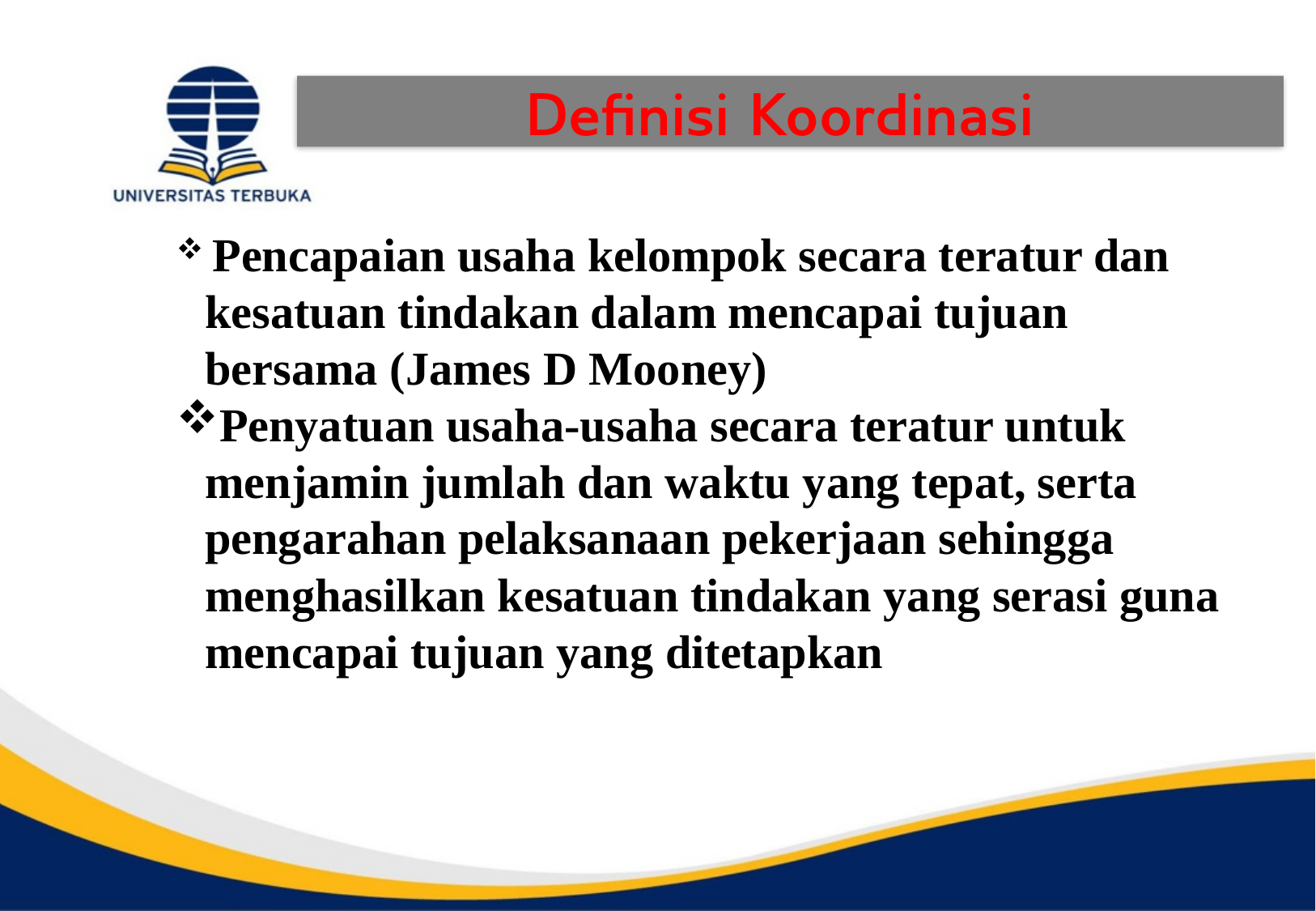

Definisi Koordinasi
 Pencapaian usaha kelompok secara teratur dan kesatuan tindakan dalam mencapai tujuan bersama (James D Mooney)
Penyatuan usaha-usaha secara teratur untuk menjamin jumlah dan waktu yang tepat, serta pengarahan pelaksanaan pekerjaan sehingga menghasilkan kesatuan tindakan yang serasi guna mencapai tujuan yang ditetapkan